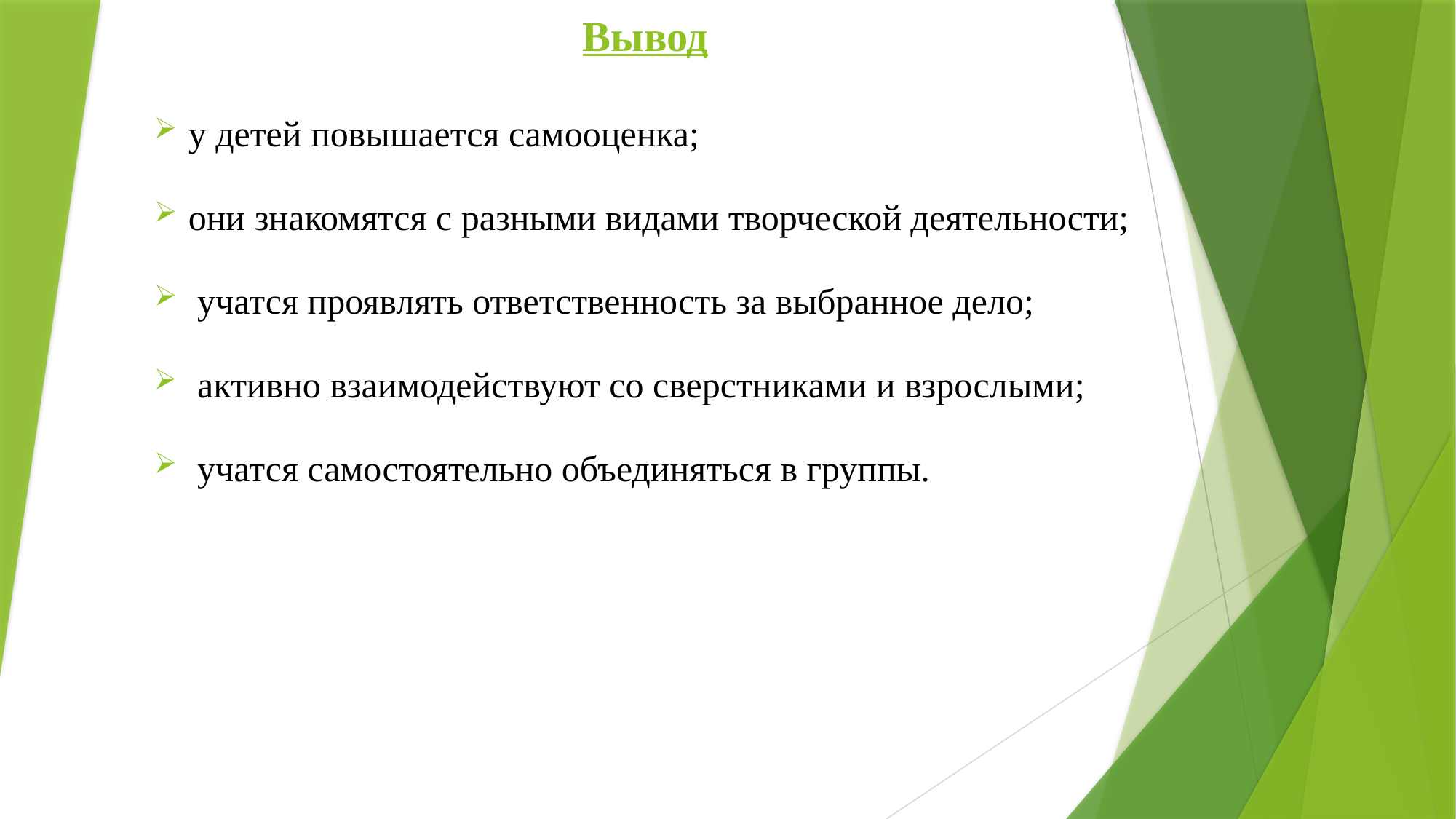

# Вывод
у детей повышается самооценка;
они знакомятся с разными видами творческой деятельности;
 учатся проявлять ответственность за выбранное дело;
 активно взаимодействуют со сверстниками и взрослыми;
 учатся самостоятельно объединяться в группы.